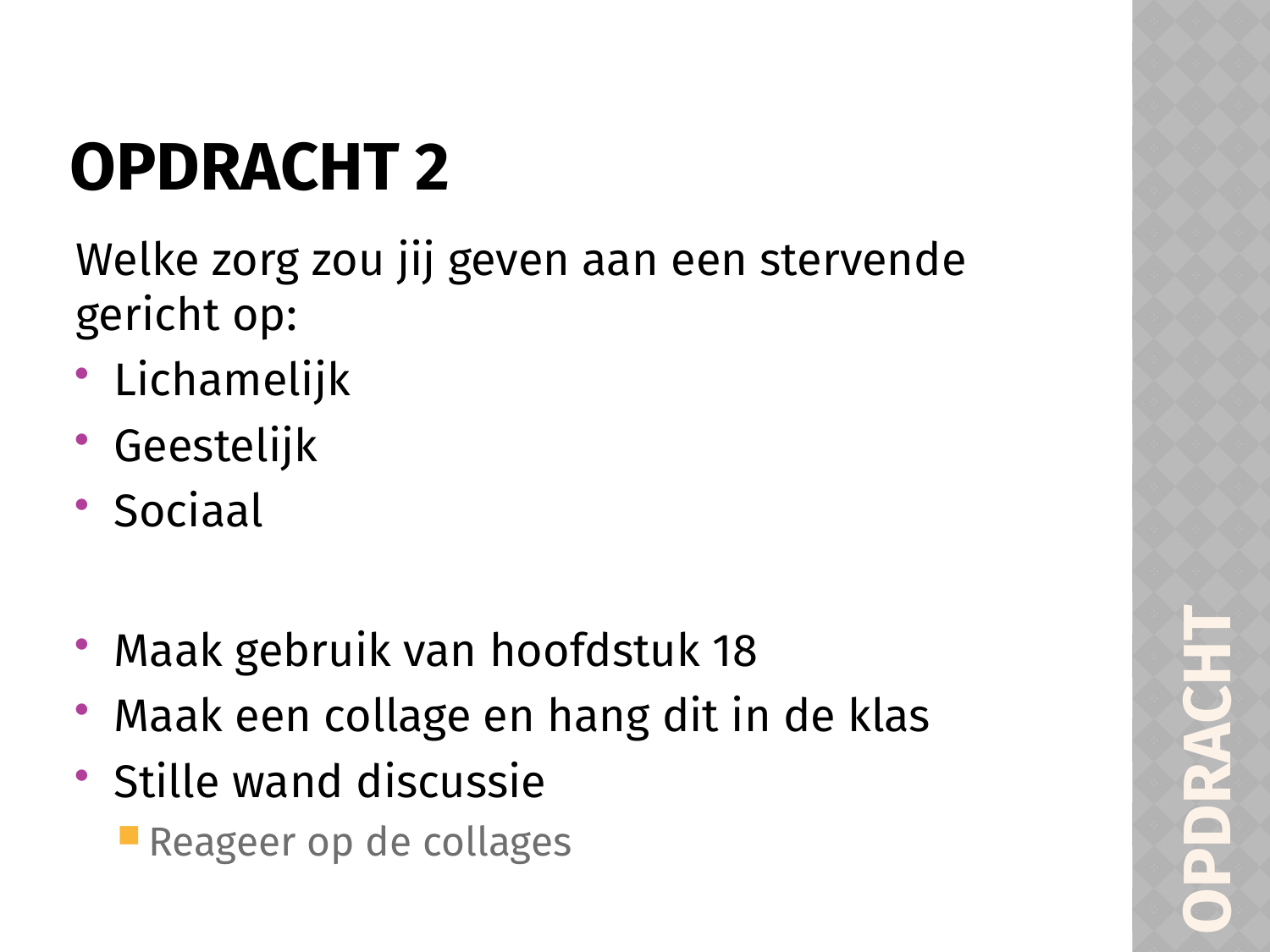

# Opdracht 2
Welke zorg zou jij geven aan een stervende gericht op:
Lichamelijk
Geestelijk
Sociaal

Maak gebruik van hoofdstuk 18
Maak een collage en hang dit in de klas
Stille wand discussie
Reageer op de collages
Opdracht